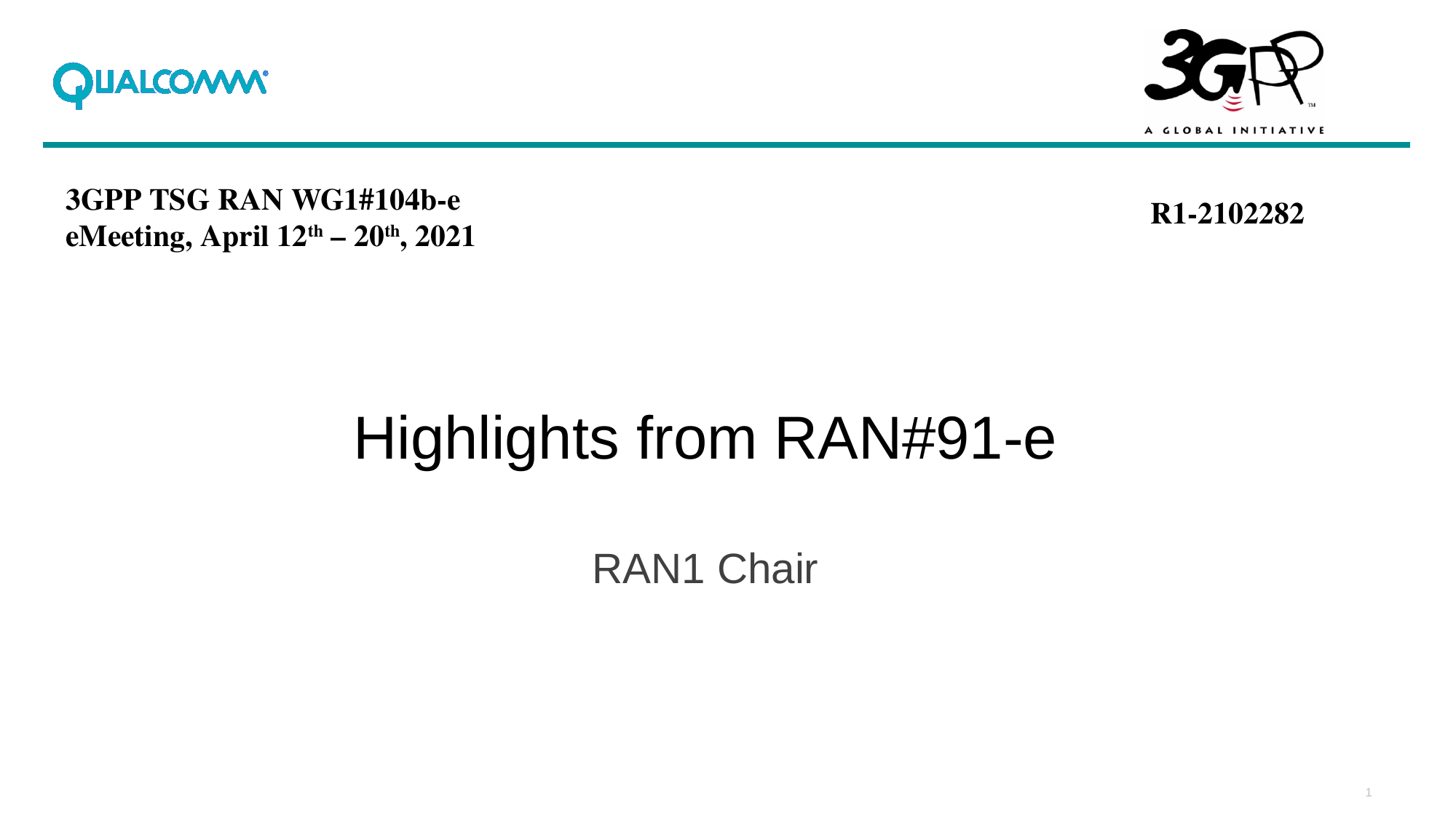

3GPP TSG RAN WG1#104b-e
eMeeting, April 12th – 20th, 2021
R1-2102282
Highlights from RAN#91-e

RAN1 Chair